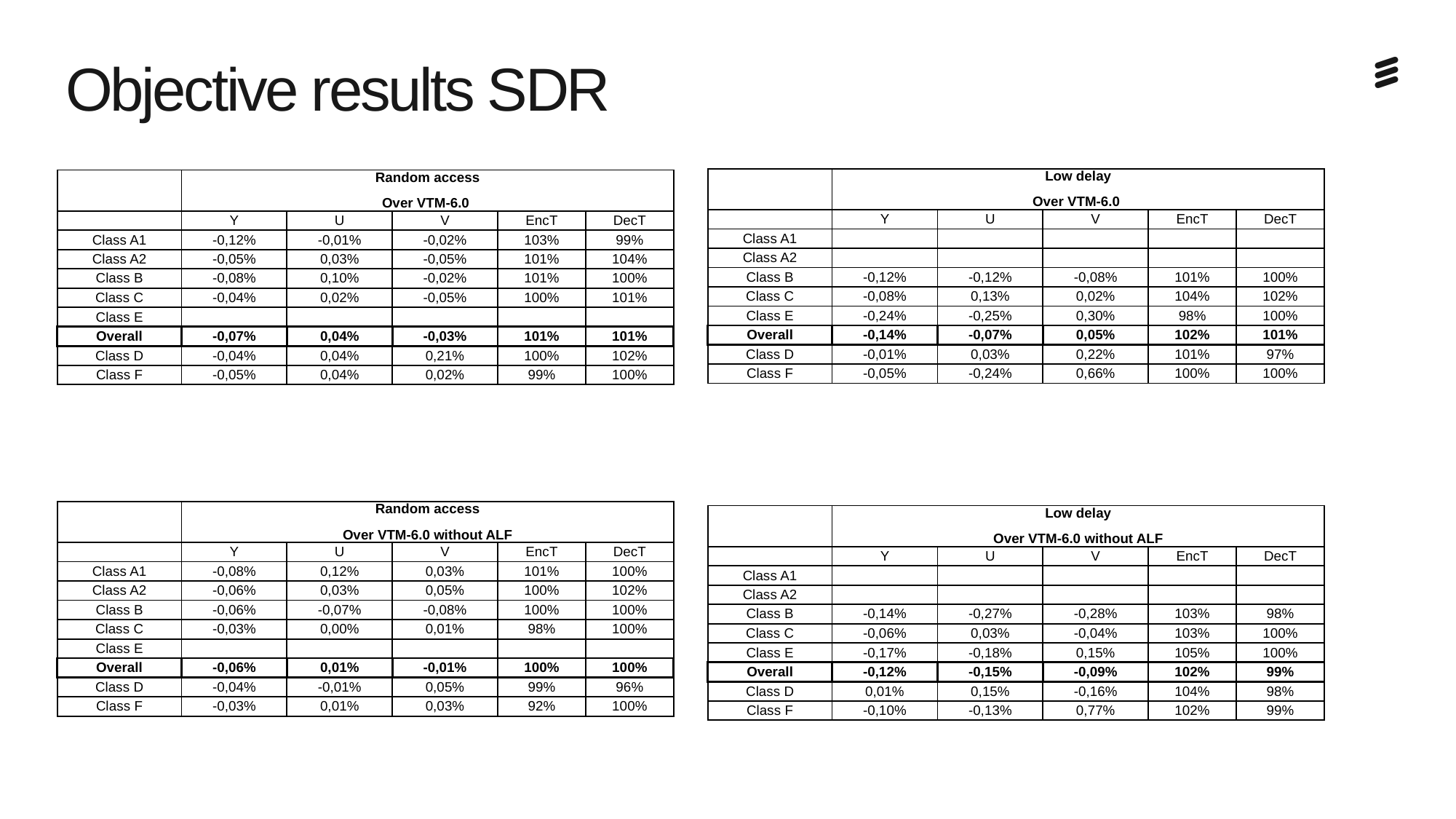

# Objective results SDR
|  | Low delay Over VTM-6.0 |  |  |  |  |
| --- | --- | --- | --- | --- | --- |
|  | Y | U | V | EncT | DecT |
| Class A1 |  |  |  |  |  |
| Class A2 |  |  |  |  |  |
| Class B | -0,12% | -0,12% | -0,08% | 101% | 100% |
| Class C | -0,08% | 0,13% | 0,02% | 104% | 102% |
| Class E | -0,24% | -0,25% | 0,30% | 98% | 100% |
| Overall | -0,14% | -0,07% | 0,05% | 102% | 101% |
| Class D | -0,01% | 0,03% | 0,22% | 101% | 97% |
| Class F | -0,05% | -0,24% | 0,66% | 100% | 100% |
|  | Random access Over VTM-6.0 |  |  |  |  |
| --- | --- | --- | --- | --- | --- |
|  | Y | U | V | EncT | DecT |
| Class A1 | -0,12% | -0,01% | -0,02% | 103% | 99% |
| Class A2 | -0,05% | 0,03% | -0,05% | 101% | 104% |
| Class B | -0,08% | 0,10% | -0,02% | 101% | 100% |
| Class C | -0,04% | 0,02% | -0,05% | 100% | 101% |
| Class E |  |  |  |  |  |
| Overall | -0,07% | 0,04% | -0,03% | 101% | 101% |
| Class D | -0,04% | 0,04% | 0,21% | 100% | 102% |
| Class F | -0,05% | 0,04% | 0,02% | 99% | 100% |
|  | Random access Over VTM-6.0 without ALF |  |  |  |  |
| --- | --- | --- | --- | --- | --- |
|  | Y | U | V | EncT | DecT |
| Class A1 | -0,08% | 0,12% | 0,03% | 101% | 100% |
| Class A2 | -0,06% | 0,03% | 0,05% | 100% | 102% |
| Class B | -0,06% | -0,07% | -0,08% | 100% | 100% |
| Class C | -0,03% | 0,00% | 0,01% | 98% | 100% |
| Class E |  |  |  |  |  |
| Overall | -0,06% | 0,01% | -0,01% | 100% | 100% |
| Class D | -0,04% | -0,01% | 0,05% | 99% | 96% |
| Class F | -0,03% | 0,01% | 0,03% | 92% | 100% |
|  | Low delay Over VTM-6.0 without ALF |  |  |  |  |
| --- | --- | --- | --- | --- | --- |
|  | Y | U | V | EncT | DecT |
| Class A1 |  |  |  |  |  |
| Class A2 |  |  |  |  |  |
| Class B | -0,14% | -0,27% | -0,28% | 103% | 98% |
| Class C | -0,06% | 0,03% | -0,04% | 103% | 100% |
| Class E | -0,17% | -0,18% | 0,15% | 105% | 100% |
| Overall | -0,12% | -0,15% | -0,09% | 102% | 99% |
| Class D | 0,01% | 0,15% | -0,16% | 104% | 98% |
| Class F | -0,10% | -0,13% | 0,77% | 102% | 99% |